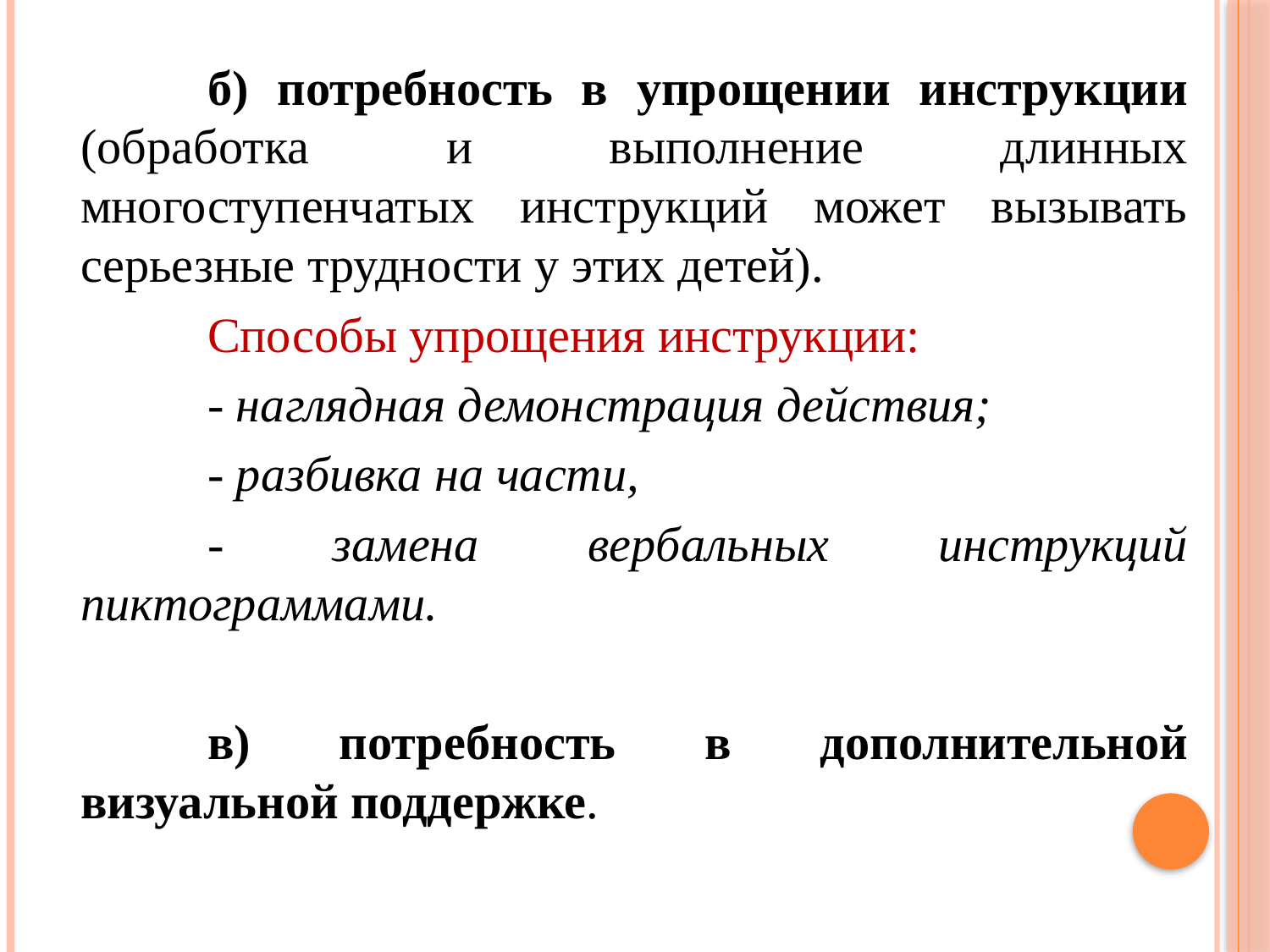

б) потребность в упрощении инструкции (обработка и выполнение длинных многоступенчатых инструкций может вызывать серьезные трудности у этих детей).
		Способы упрощения инструкции:
		- наглядная демонстрация действия;
		- разбивка на части,
		- замена вербальных инструкций пиктограммами.

		в) потребность в дополнительной визуальной поддержке.